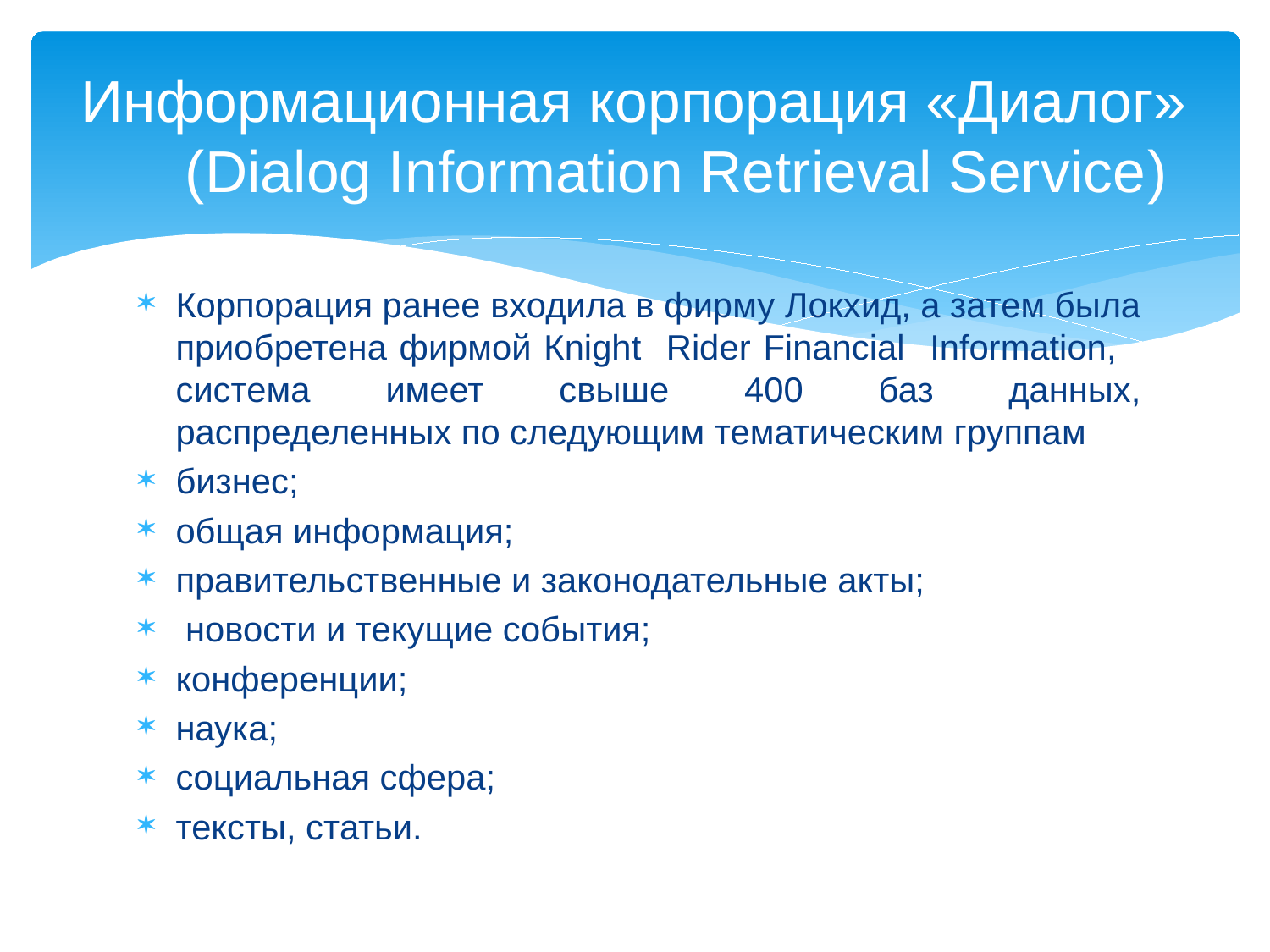

# Информационная корпорация «Диалог»      (Dialog Information Retrieval Service)
Корпорация ранее входила в фирму Локхид, а затем была приобретена фирмой Кnight  Rider Financial  Information,   система  имеет  свыше  400  баз  данных, распределенных по следующим тематическим группам
бизнес;
общая информация;
правительственные и законодательные акты;
 новости и текущие события;
конференции;
наука;
социальная сфера;
тексты, статьи.